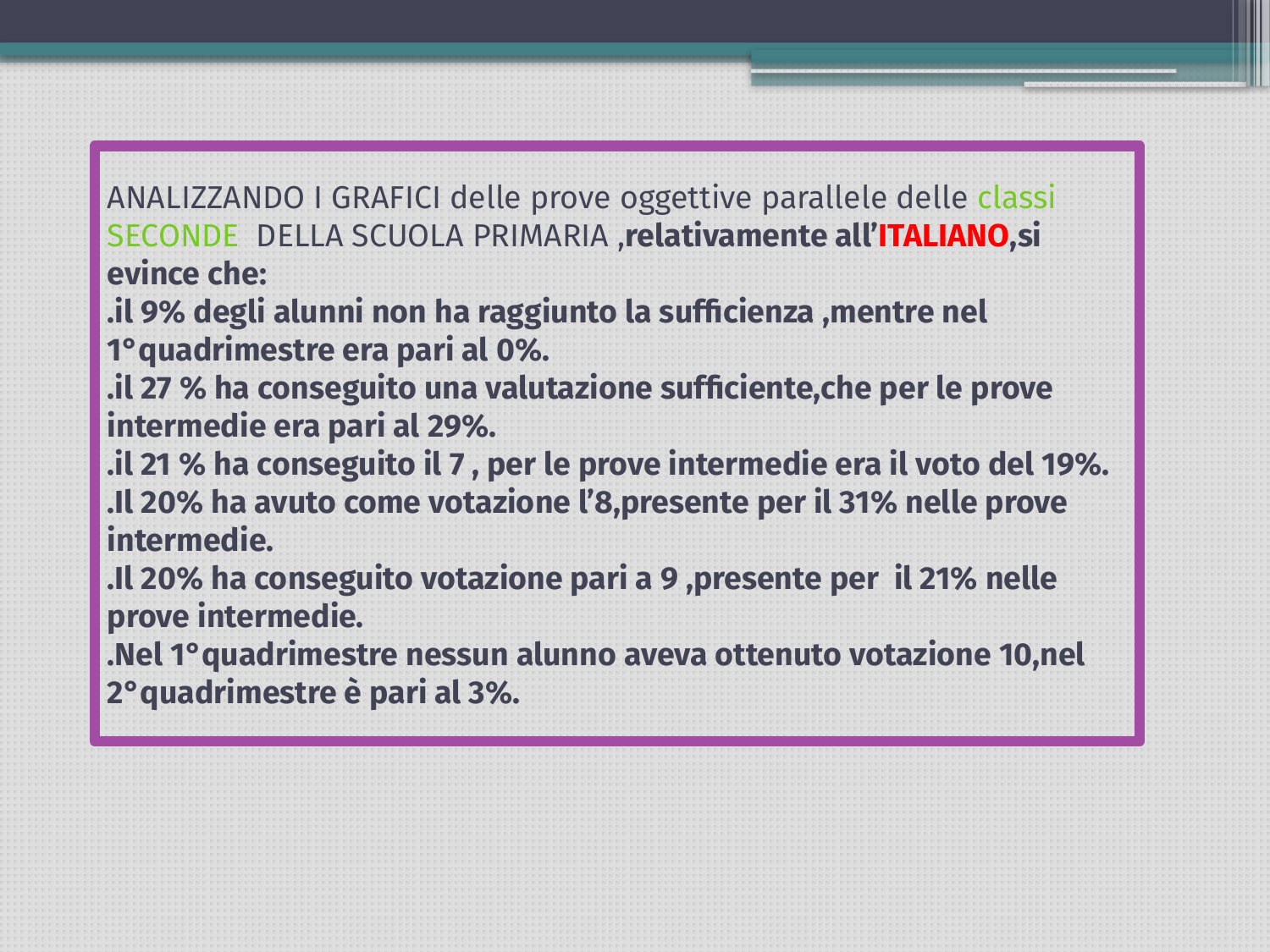

# ANALIZZANDO I GRAFICI delle prove oggettive parallele delle classi SECONDE  DELLA SCUOLA PRIMARIA ,relativamente all’ITALIANO,si evince che: .il 9% degli alunni non ha raggiunto la sufficienza ,mentre nel 1°quadrimestre era pari al 0%. .il 27 % ha conseguito una valutazione sufficiente,che per le prove intermedie era pari al 29%. .il 21 % ha conseguito il 7 , per le prove intermedie era il voto del 19%. .Il 20% ha avuto come votazione l’8,presente per il 31% nelle prove intermedie. .Il 20% ha conseguito votazione pari a 9 ,presente per  il 21% nelle prove intermedie. .Nel 1°quadrimestre nessun alunno aveva ottenuto votazione 10,nel 2°quadrimestre è pari al 3%.